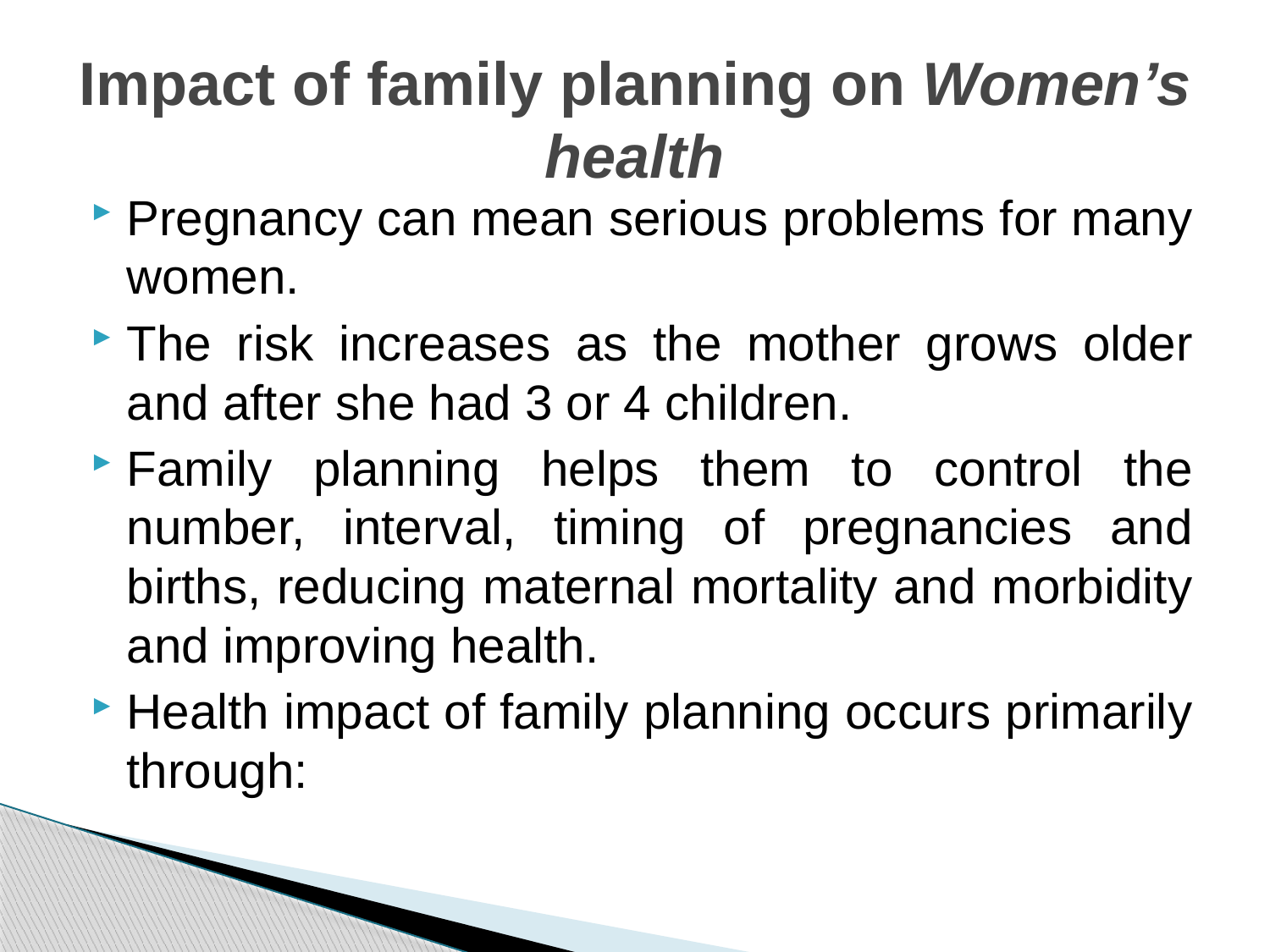

# Impact of family planning on Women’s health
Pregnancy can mean serious problems for many women.
The risk increases as the mother grows older and after she had 3 or 4 children.
Family planning helps them to control the number, interval, timing of pregnancies and births, reducing maternal mortality and morbidity and improving health.
Health impact of family planning occurs primarily through: